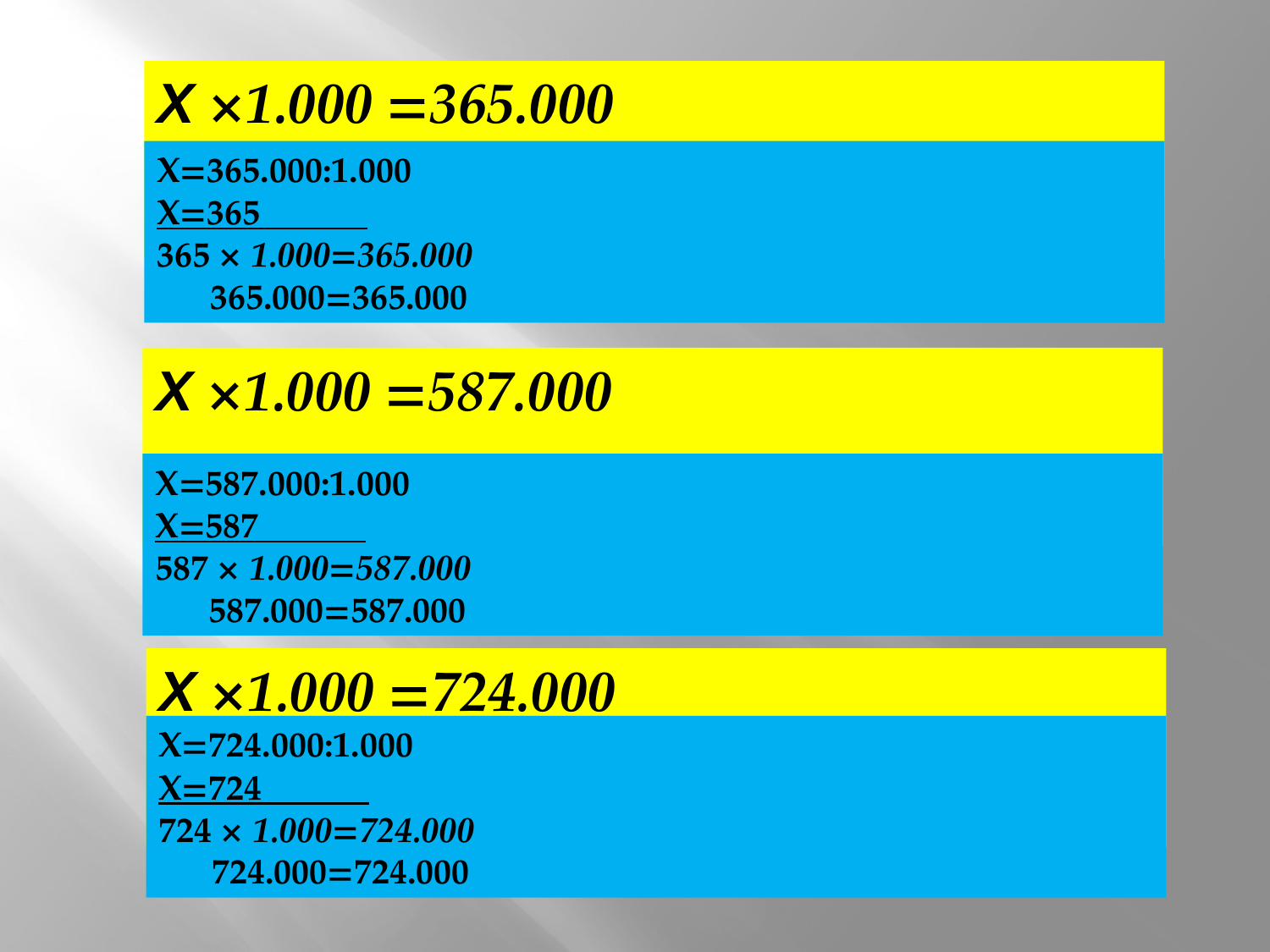

Х ×1.000 =365.000

X=365.000:1.000
X=365
365 × 1.000=365.000
      365.000=365.000
Х ×1.000 =587.000

X=587.000:1.000
X=587
587 × 1.000=587.000
      587.000=587.000
Х ×1.000 =724.000

X=724.000:1.000
X=724
724 × 1.000=724.000
      724.000=724.000